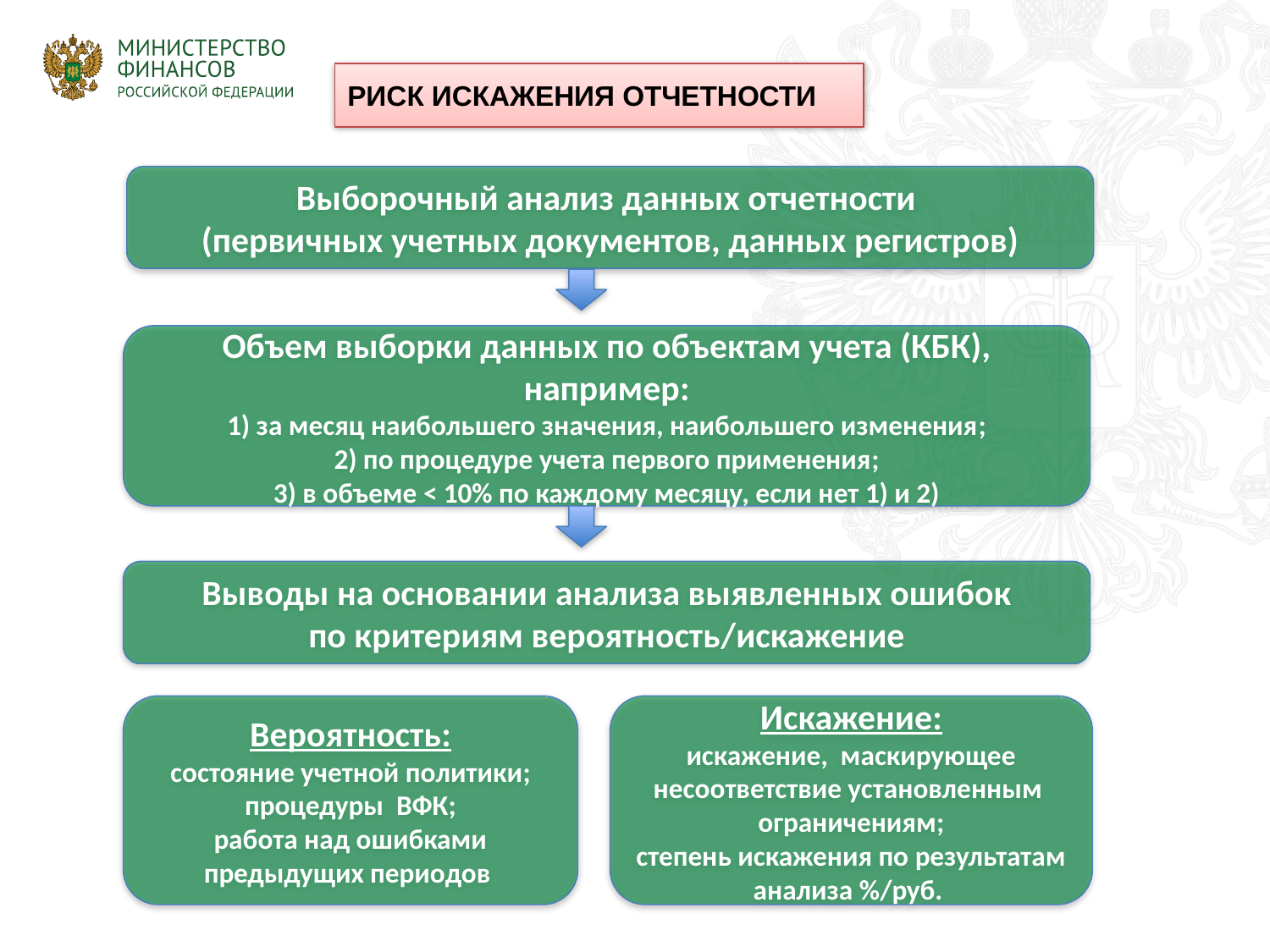

РИСК ИСКАЖЕНИЯ ОТЧЕТНОСТИ
Выборочный анализ данных отчетности
(первичных учетных документов, данных регистров)

Объем выборки данных по объектам учета (КБК), например:
1) за месяц наибольшего значения, наибольшего изменения;
2) по процедуре учета первого применения;
3) в объеме < 10% по каждому месяцу, если нет 1) и 2)

Выводы на основании анализа выявленных ошибок
по критериям вероятность/искажение
Вероятность:
cостояние учетной политики;
процедуры  ВФК;
работа над ошибками предыдущих периодов
Искажение:
искажение,  маскирующее несоответствие установленным  ограничениям;
степень искажения по результатам
анализа %/руб.